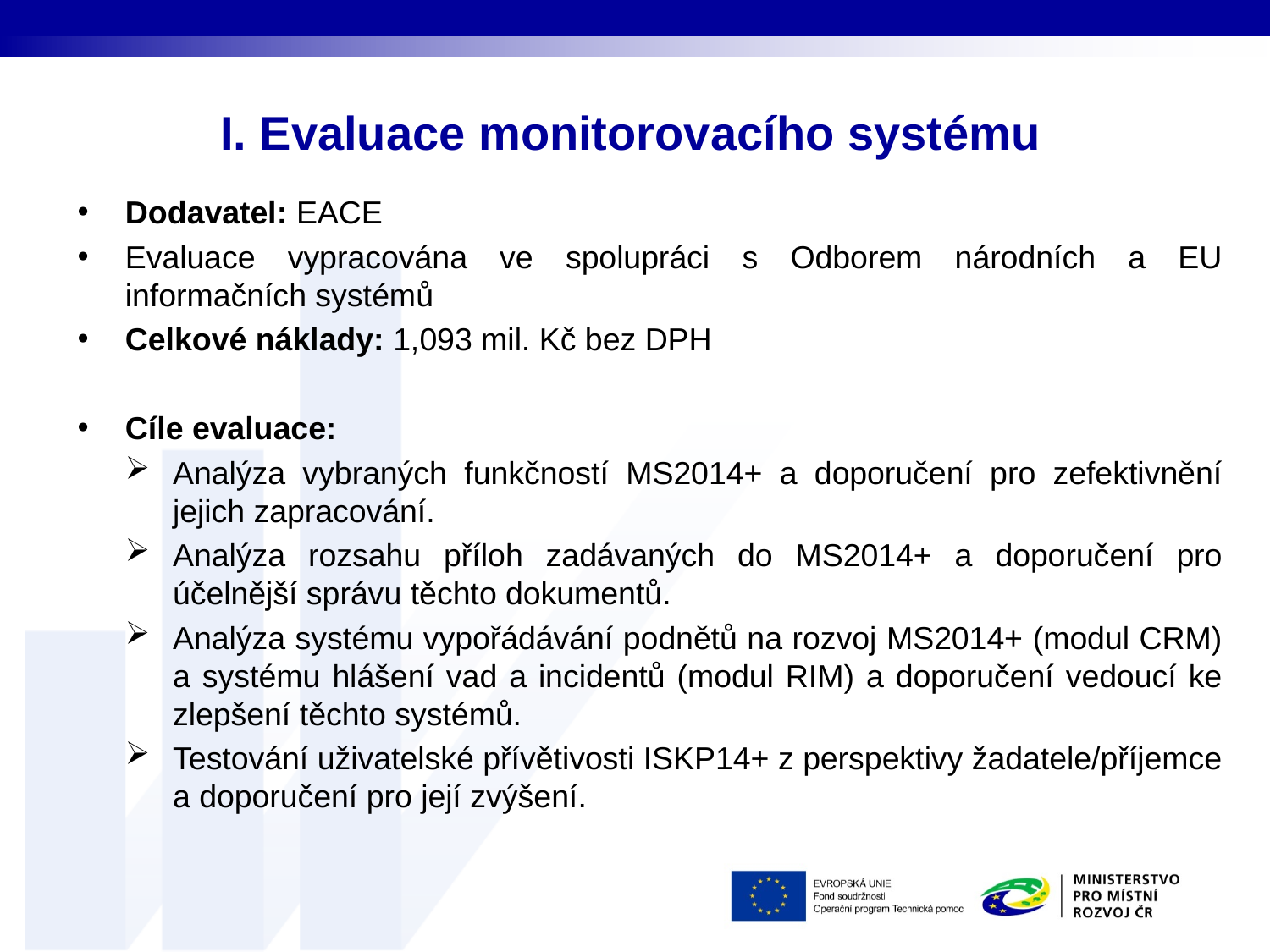

# I. Evaluace monitorovacího systému
Dodavatel: EACE
Evaluace vypracována ve spolupráci s Odborem národních a EU informačních systémů
Celkové náklady: 1,093 mil. Kč bez DPH

Cíle evaluace:
Analýza vybraných funkčností MS2014+ a doporučení pro zefektivnění jejich zapracování.
Analýza rozsahu příloh zadávaných do MS2014+ a doporučení pro účelnější správu těchto dokumentů.
Analýza systému vypořádávání podnětů na rozvoj MS2014+ (modul CRM) a systému hlášení vad a incidentů (modul RIM) a doporučení vedoucí ke zlepšení těchto systémů.
Testování uživatelské přívětivosti ISKP14+ z perspektivy žadatele/příjemce a doporučení pro její zvýšení.